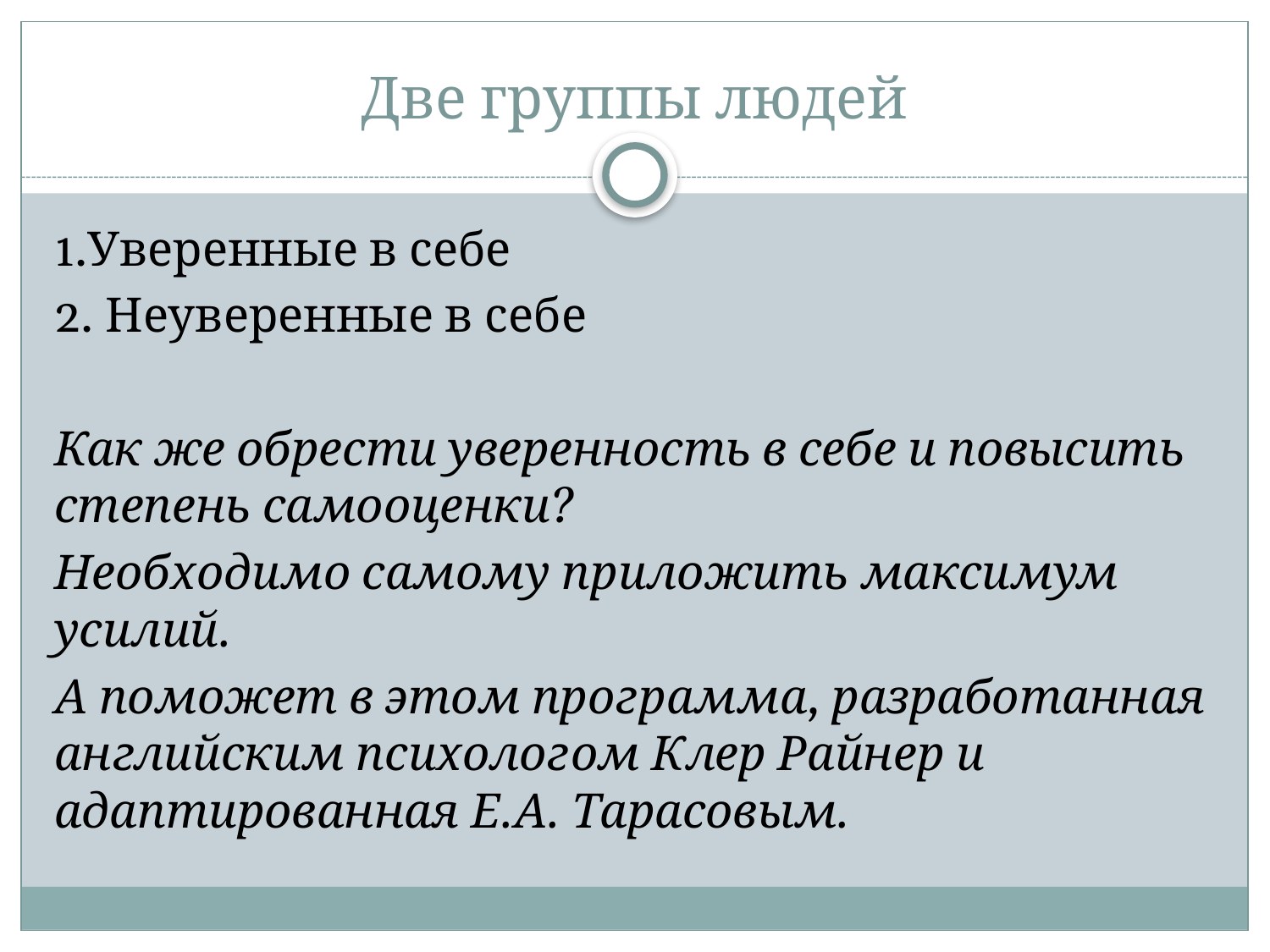

# Две группы людей
1.Уверенные в себе
2. Неуверенные в себе

Как же обрести уверенность в себе и повысить степень самооценки?
Необходимо самому приложить максимум усилий.
А поможет в этом программа, разработанная английским психологом Клер Райнер и адаптированная Е.А. Тарасовым.